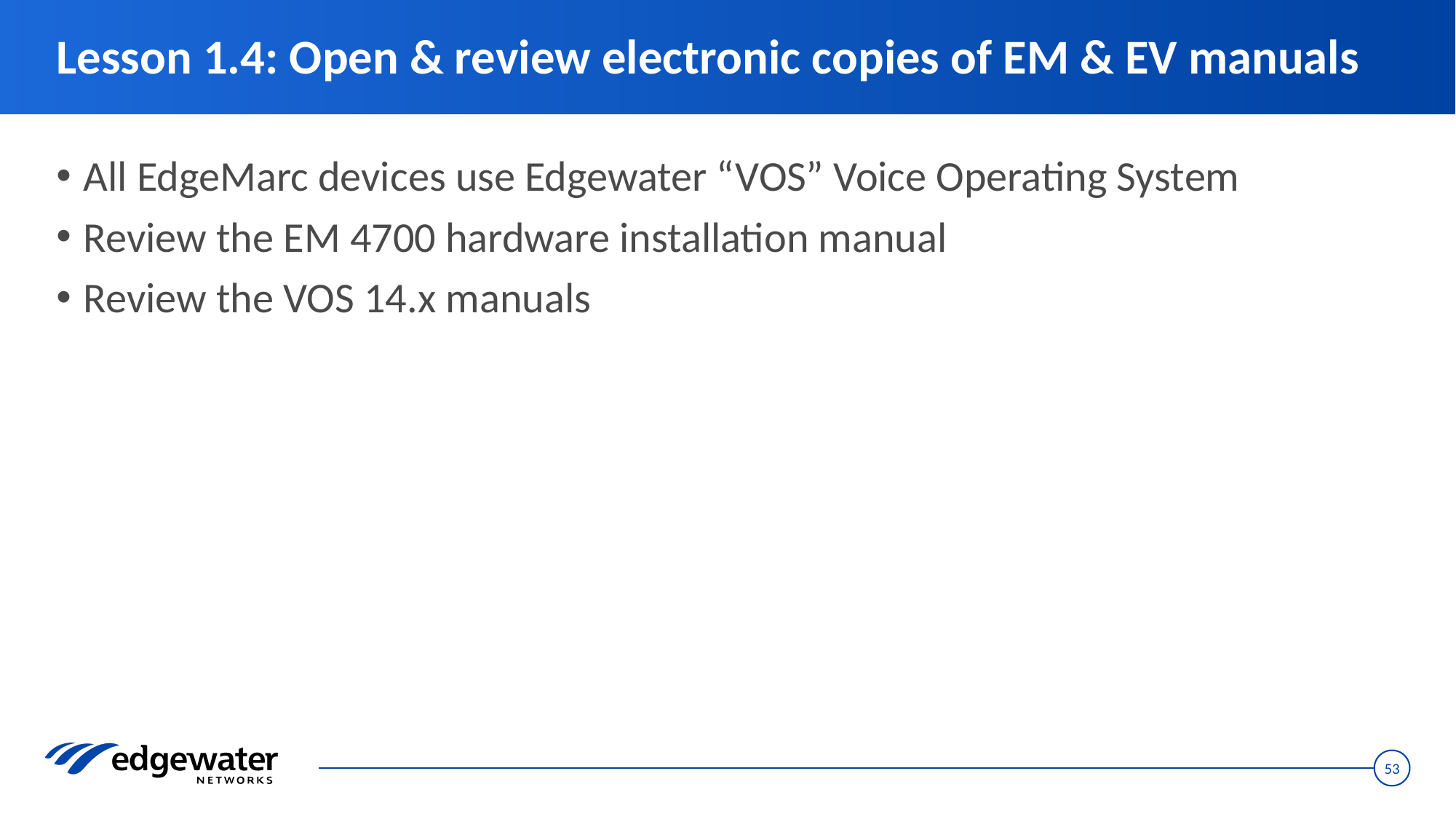

# Lesson 1.4: Open & review electronic copies of EM & EV manuals
All EdgeMarc devices use Edgewater “VOS” Voice Operating System
Review the EM 4700 hardware installation manual
Review the VOS 14.x manuals